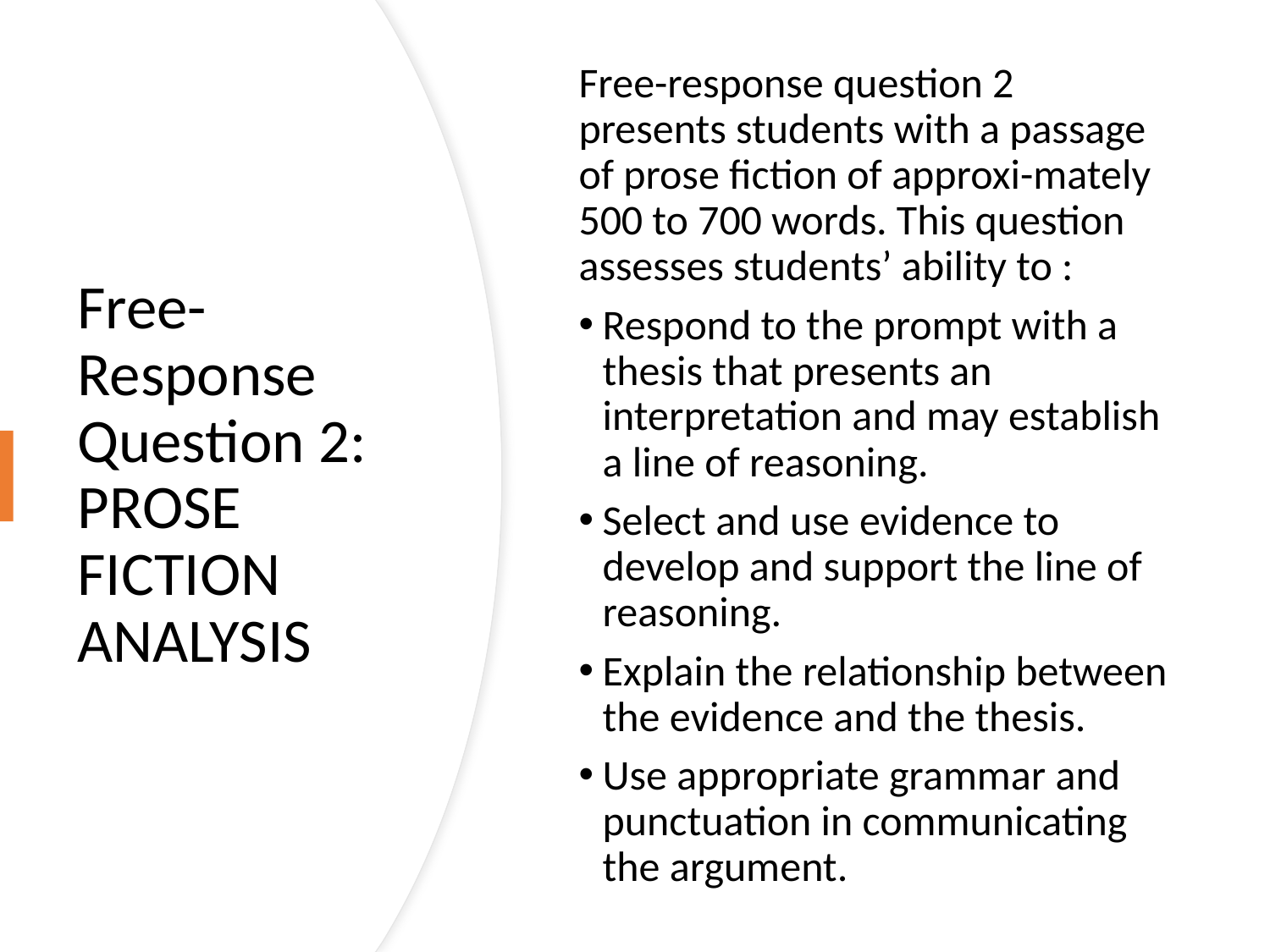

Free-response question 2 presents students with a passage of prose fiction of approxi-mately 500 to 700 words. This question assesses students’ ability to :
Respond to the prompt with a thesis that presents an interpretation and may establish a line of reasoning.
Select and use evidence to develop and support the line of reasoning.
Explain the relationship between the evidence and the thesis.
Use appropriate grammar and punctuation in communicating the argument.
# Free-Response Question 2: PROSE FICTION ANALYSIS